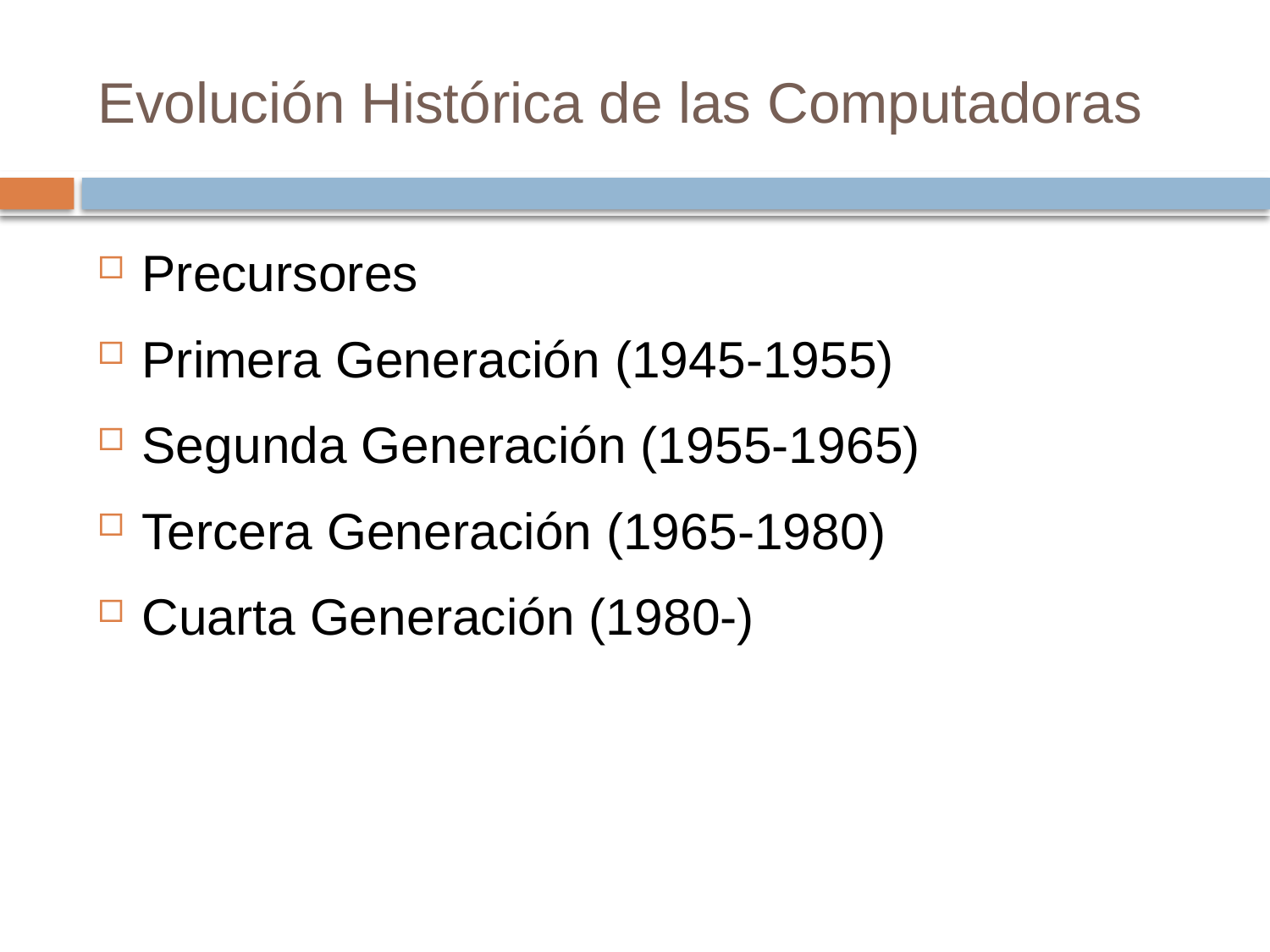

# Evolución Histórica de las Computadoras
Precursores
Primera Generación (1945-1955)
Segunda Generación (1955-1965)
Tercera Generación (1965-1980)
Cuarta Generación (1980-)